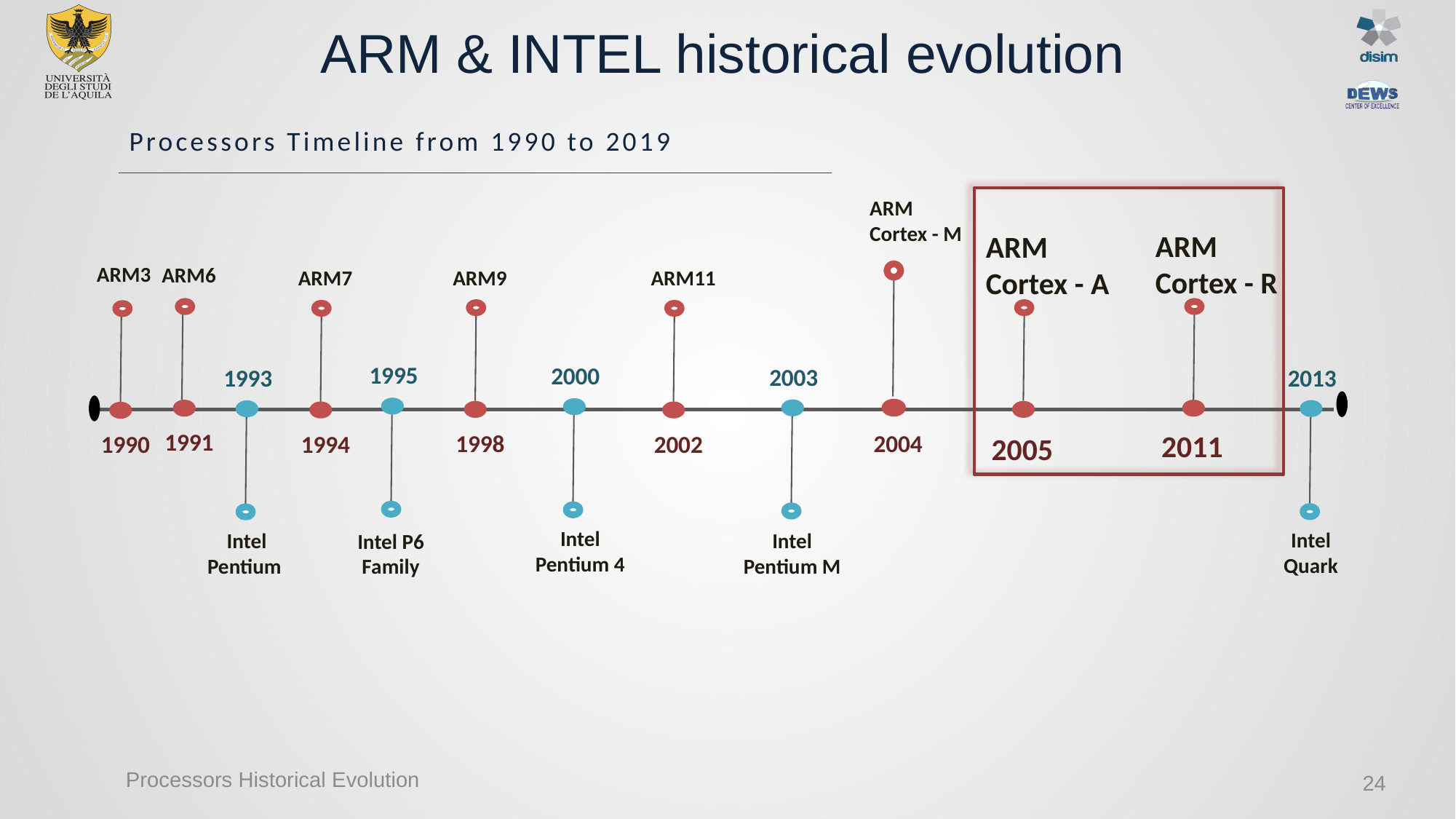

# ARM & INTEL historical evolution
Processors Timeline from 1990 to 2019

ARM
Cortex - M

2004
ARM
Cortex - R

2011
ARM
Cortex - A

2005
ARM3

1990
ARM6

1991
ARM9

1998
ARM7

1994
ARM11

2002
1995

Intel P6 Family
2000

Intel Pentium 4
2003

Intel Pentium M
2013

Intel Quark
1993

Intel Pentium

Processors Historical Evolution

24